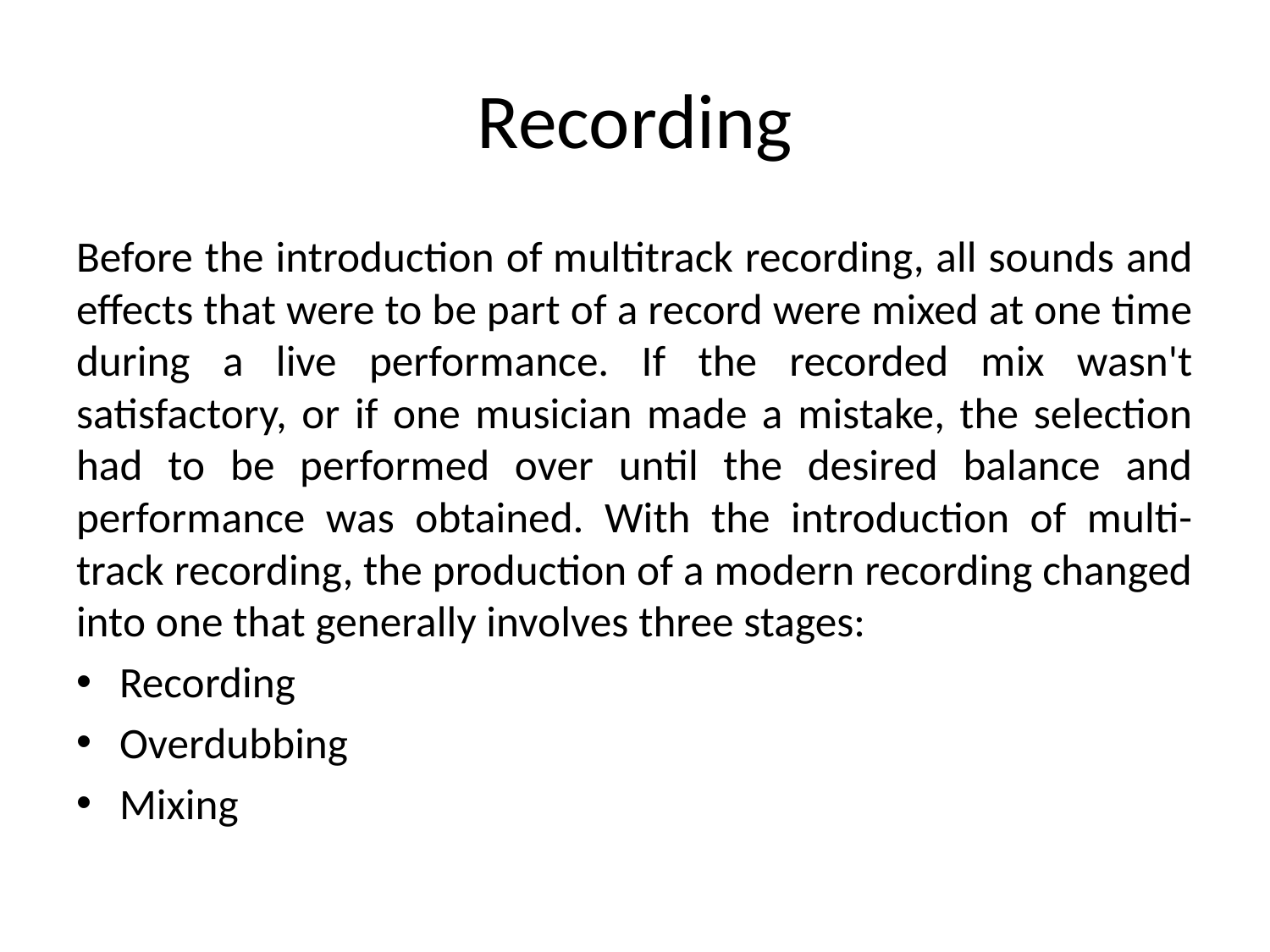

# Recording
Before the introduction of multitrack recording, all sounds and effects that were to be part of a record were mixed at one time during a live performance. If the recorded mix wasn't satisfactory, or if one musician made a mistake, the selection had to be performed over until the desired balance and performance was obtained. With the introduction of multi-track recording, the production of a modern recording changed into one that generally involves three stages:
Recording
Overdubbing
Mixing